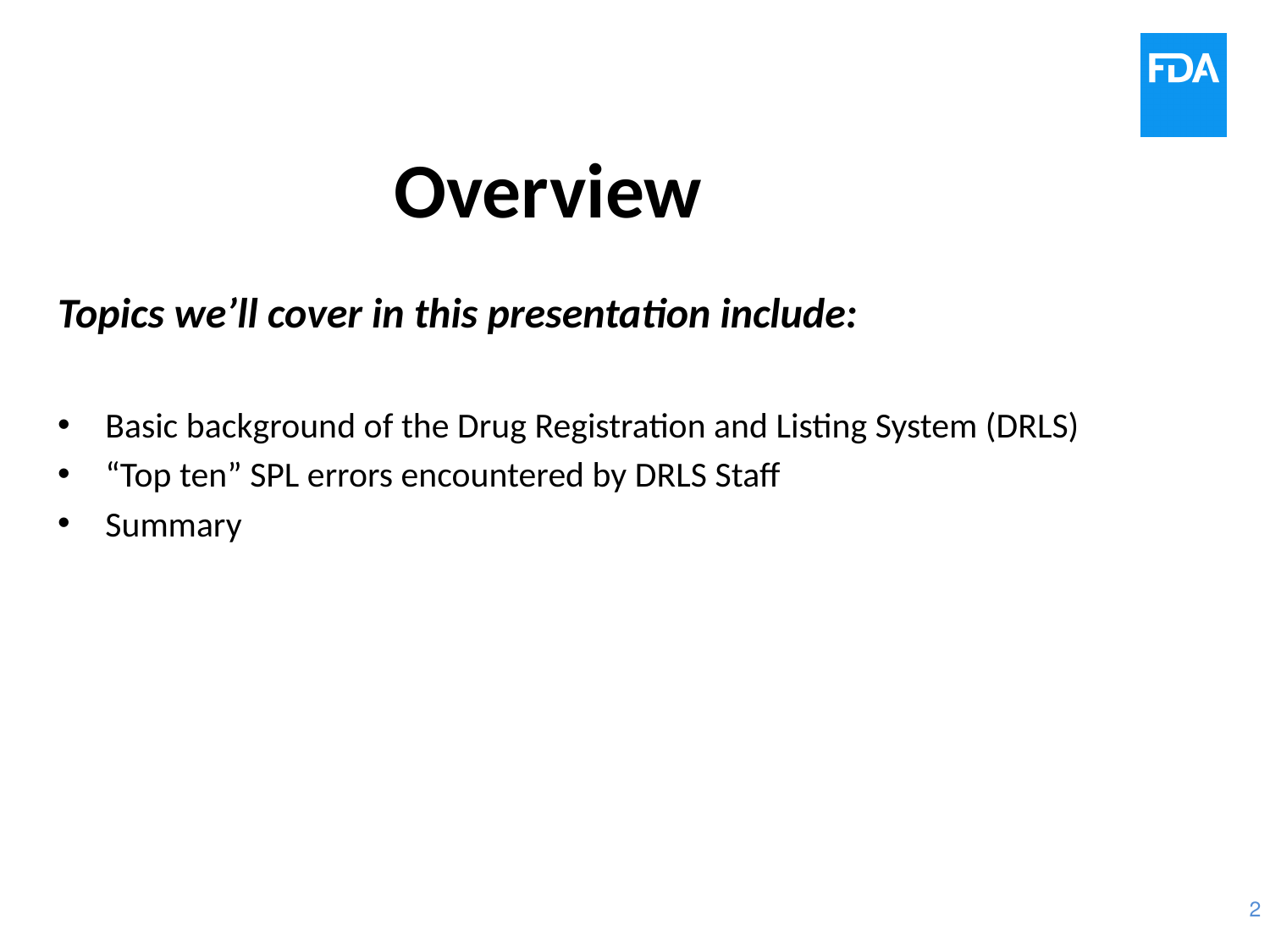

# Overview
Topics we’ll cover in this presentation include:

Basic background of the Drug Registration and Listing System (DRLS)
“Top ten” SPL errors encountered by DRLS Staff
Summary